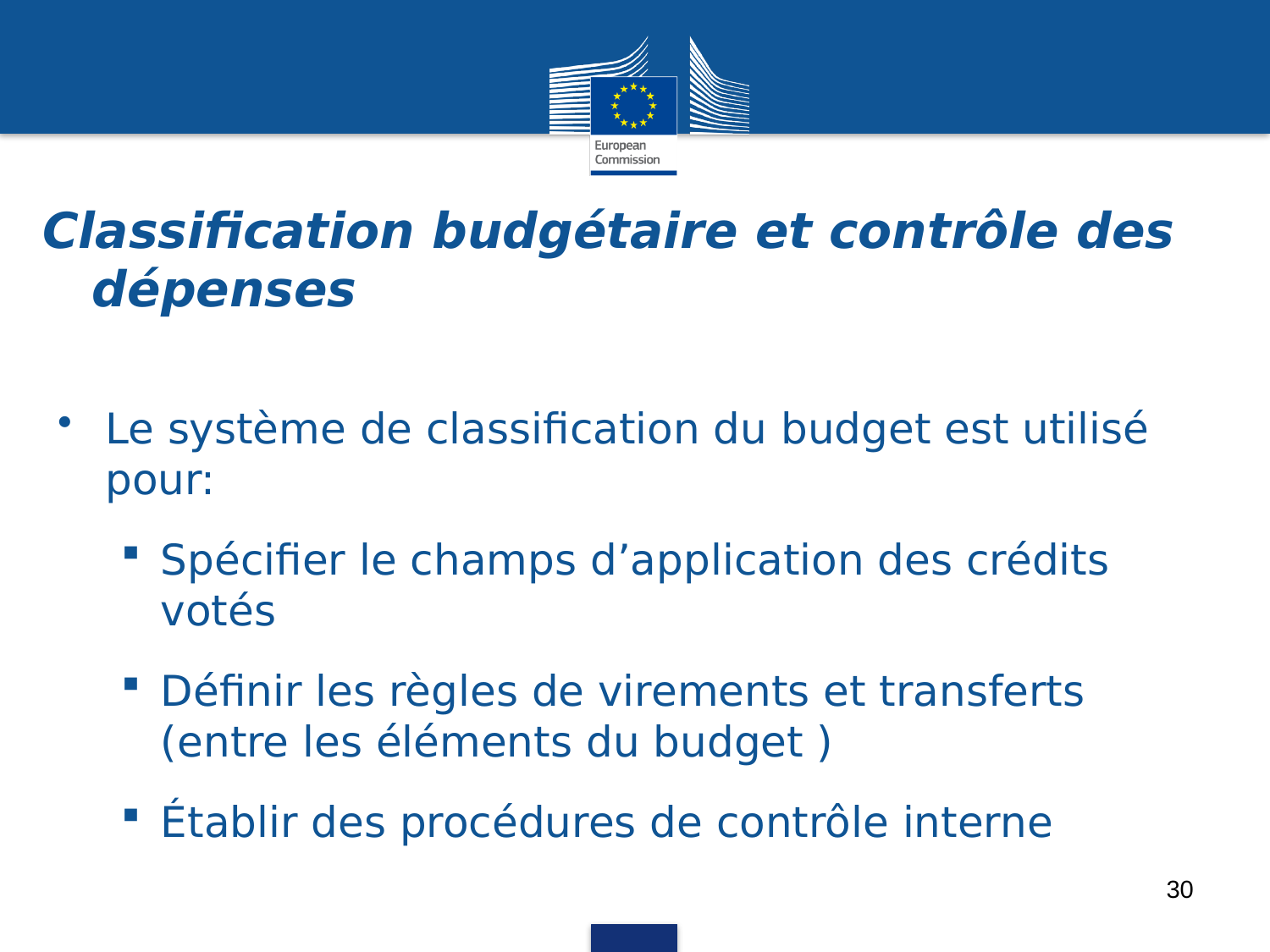

# Classification budgétaire et contrôle des dépenses

Le système de classification du budget est utilisé pour:
Spécifier le champs d’application des crédits votés
Définir les règles de virements et transferts (entre les éléments du budget )
Établir des procédures de contrôle interne
30